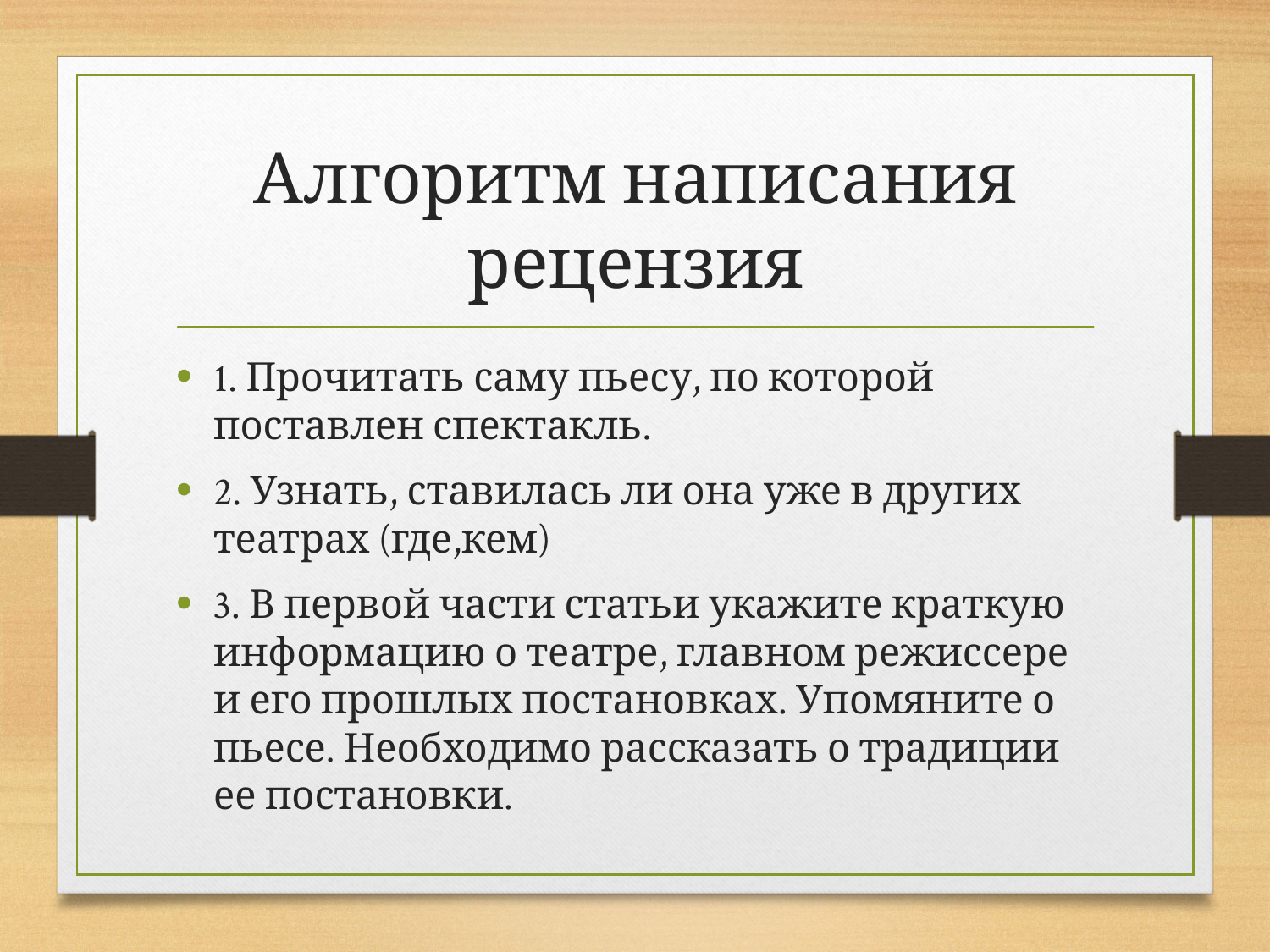

# Алгоритм написания рецензия
1. Прочитать саму пьесу, по которой поставлен спектакль.
2. Узнать, ставилась ли она уже в других театрах (где,кем)
3. В первой части статьи укажите краткую информацию о театре, главном режиссере и его прошлых постановках. Упомяните о пьесе. Необходимо рассказать о традиции ее постановки.